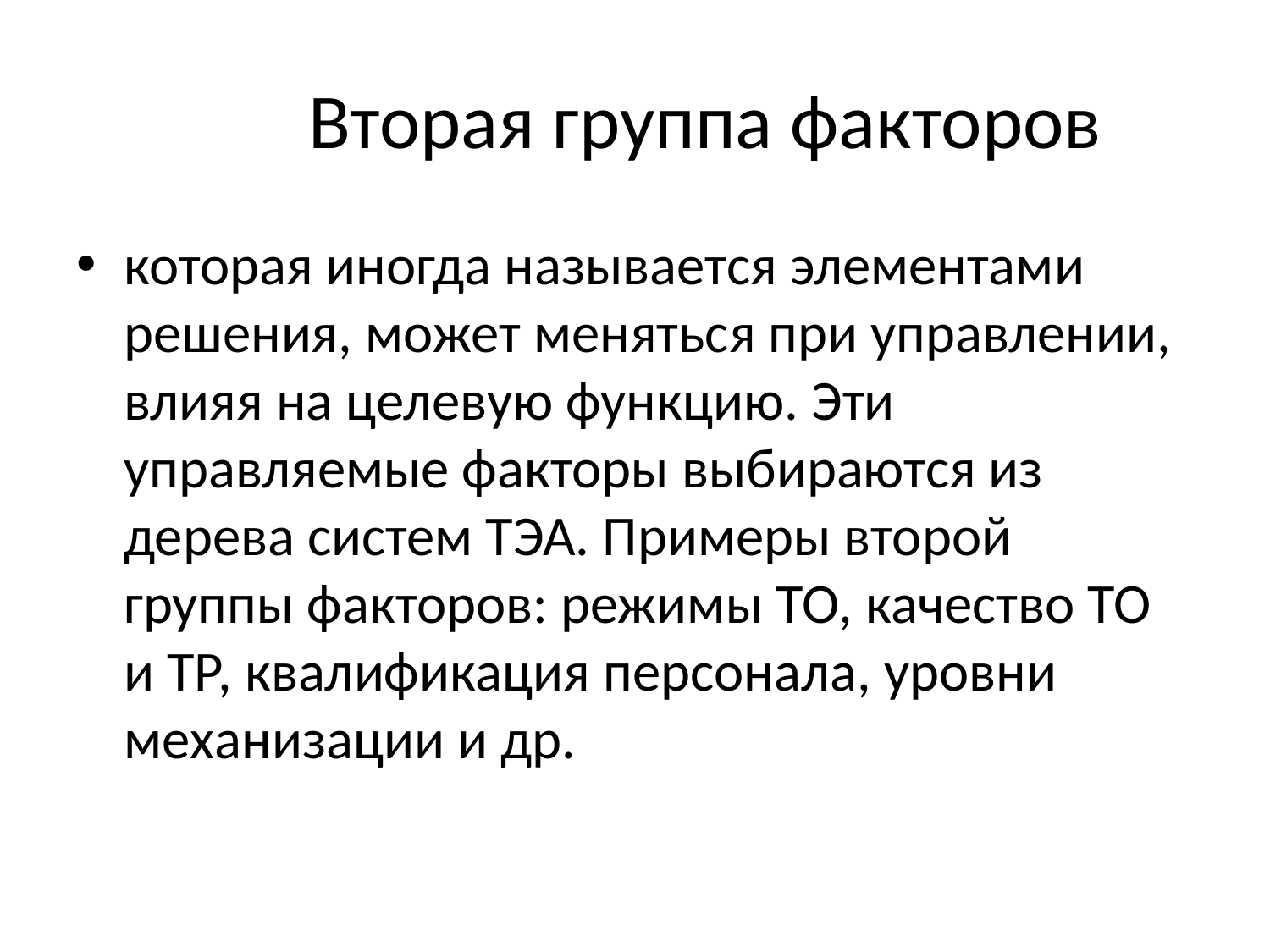

# Вторая группа факторов
которая иногда называется элементами решения, может меняться при управлении, влияя на целевую функцию. Эти управляемые факторы выбираются из дерева систем ТЭА. Примеры второй группы факторов: режимы ТО, качество ТО и ТР, квалификация персонала, уровни механизации и др.